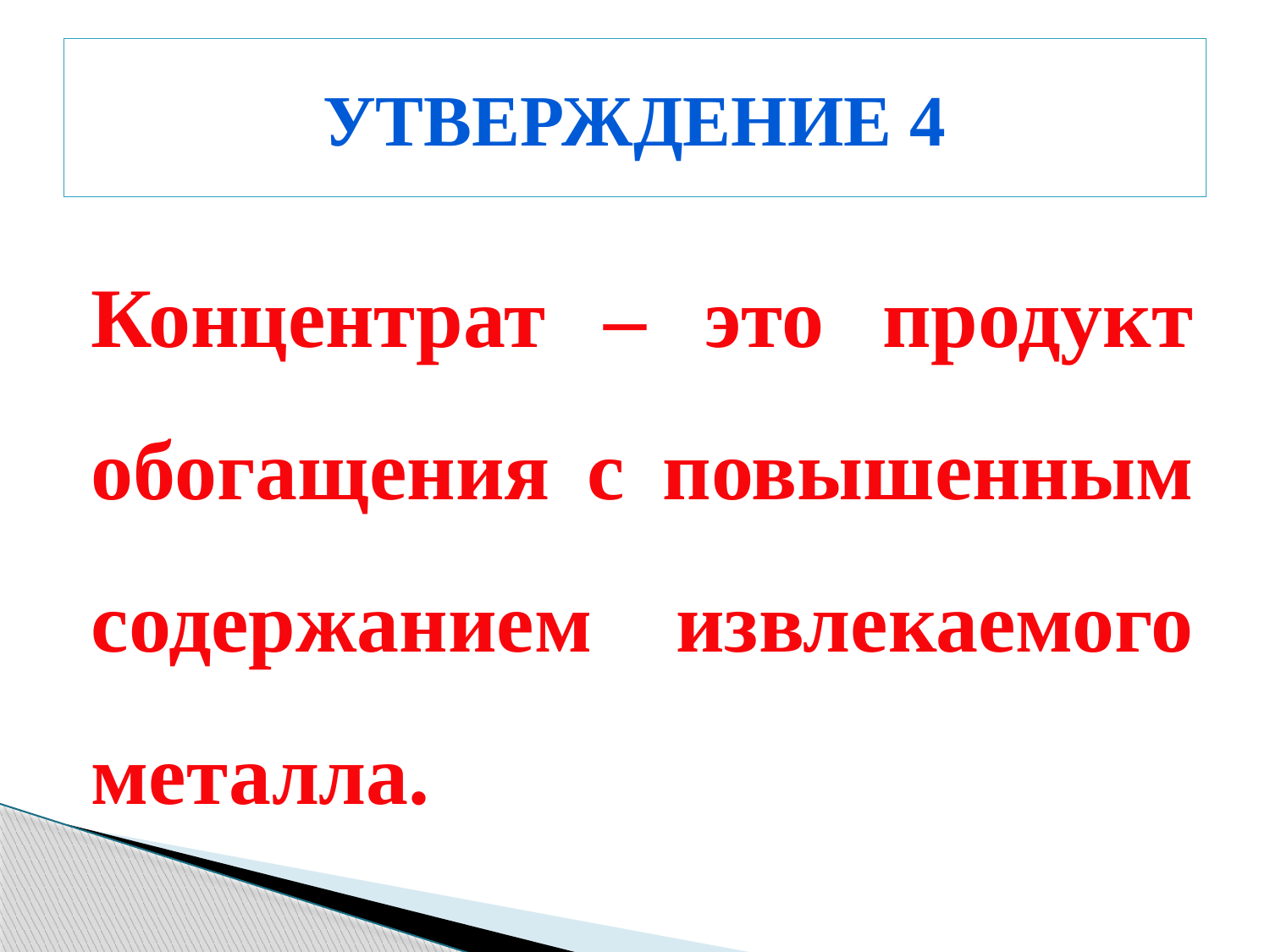

# Утверждение 4
Концентрат – это продукт обогащения с повышенным содержанием извлекаемого металла.